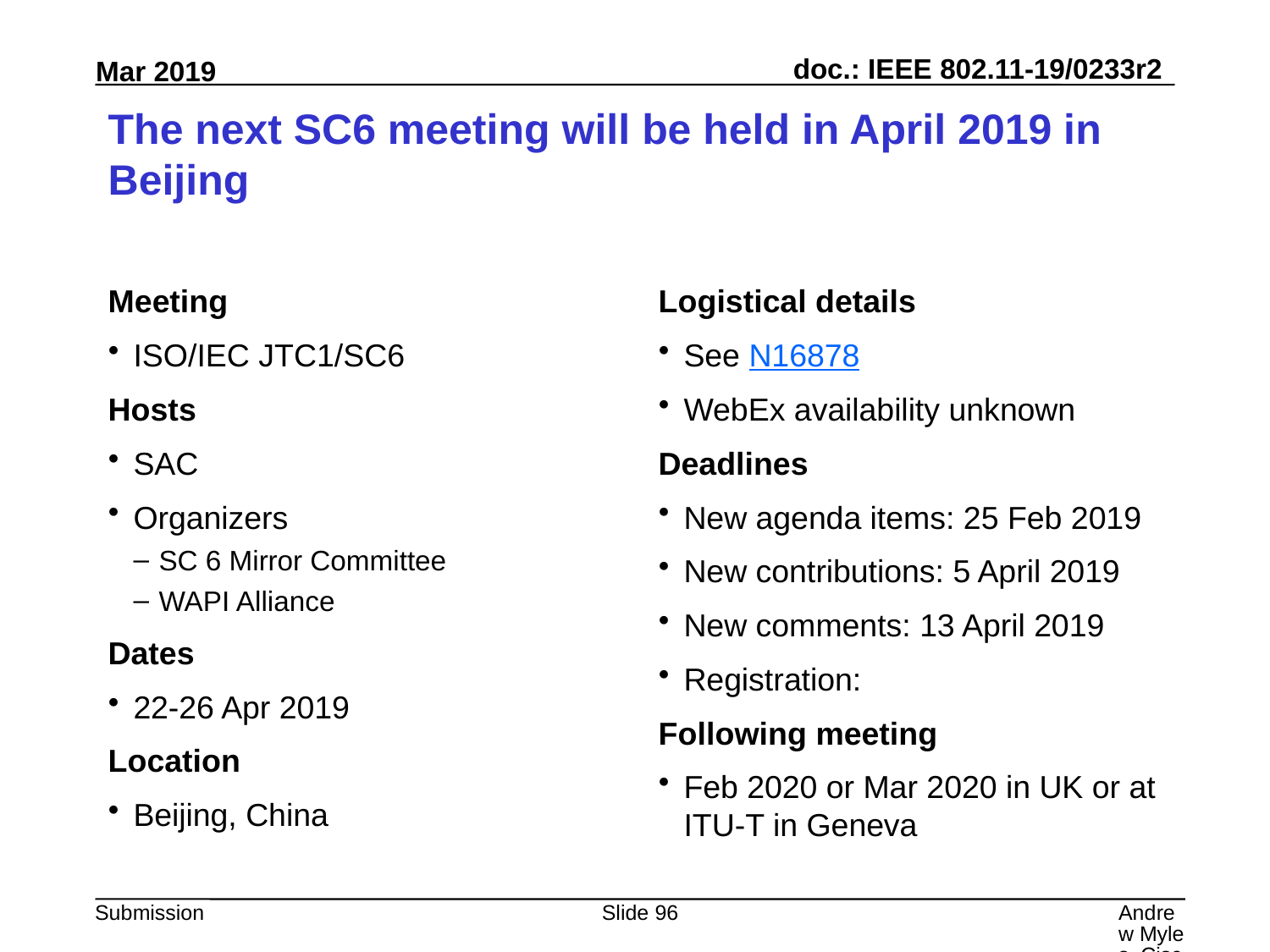

# The next SC6 meeting will be held in April 2019 in Beijing
Meeting
ISO/IEC JTC1/SC6
Hosts
SAC
Organizers
SC 6 Mirror Committee
WAPI Alliance
Dates
22-26 Apr 2019
Location
Beijing, China

Logistical details
See N16878
WebEx availability unknown
Deadlines
New agenda items: 25 Feb 2019
New contributions: 5 April 2019
New comments: 13 April 2019
Registration:
Following meeting
Feb 2020 or Mar 2020 in UK or at ITU-T in Geneva
Slide 96
Andrew Myles, Cisco